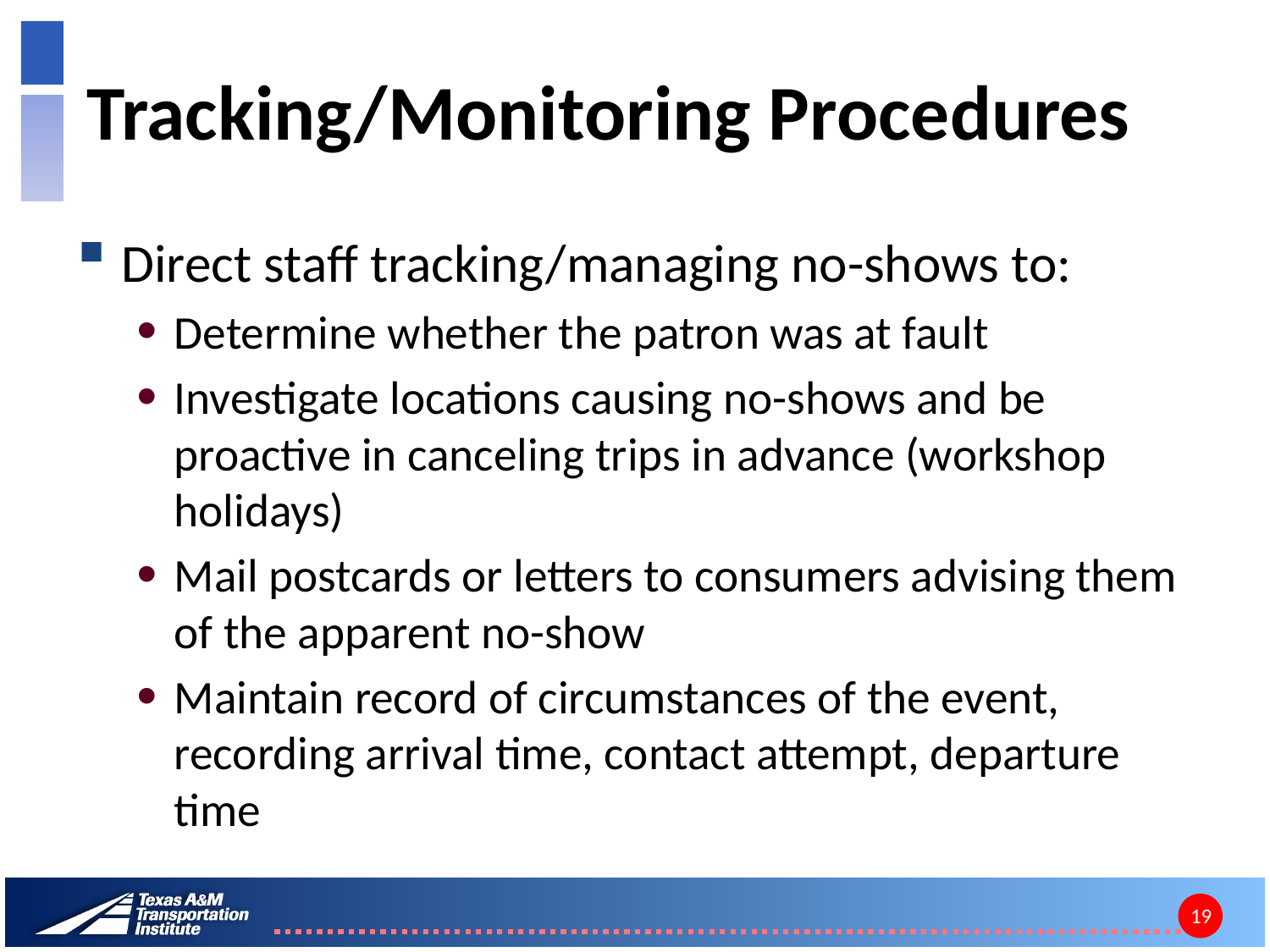

# Tracking/Monitoring Procedures
Direct staff tracking/managing no-shows to:
Determine whether the patron was at fault
Investigate locations causing no-shows and be proactive in canceling trips in advance (workshop holidays)
Mail postcards or letters to consumers advising them of the apparent no-show
Maintain record of circumstances of the event, recording arrival time, contact attempt, departure time

19